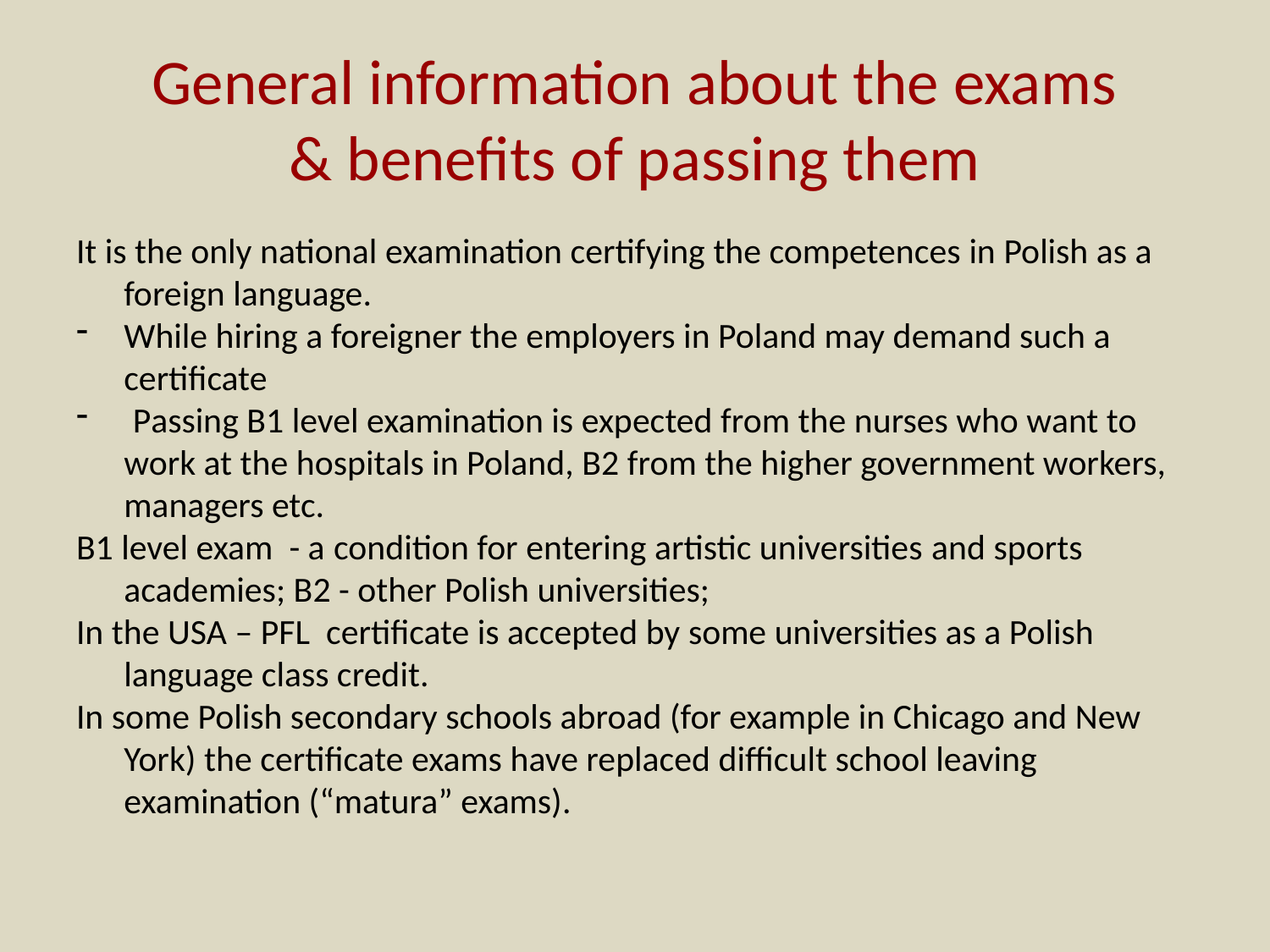

# General information about the exams & benefits of passing them
It is the only national examination certifying the competences in Polish as a foreign language.
While hiring a foreigner the employers in Poland may demand such a  certificate
 Passing B1 level examination is expected from the nurses who want to work at the hospitals in Poland, B2 from the higher government workers, managers etc.
B1 level exam  - a condition for entering artistic universities and sports academies; B2 - other Polish universities;
In the USA – PFL  certificate is accepted by some universities as a Polish language class credit.
In some Polish secondary schools abroad (for example in Chicago and New York) the certificate exams have replaced difficult school leaving examination (“matura” exams).